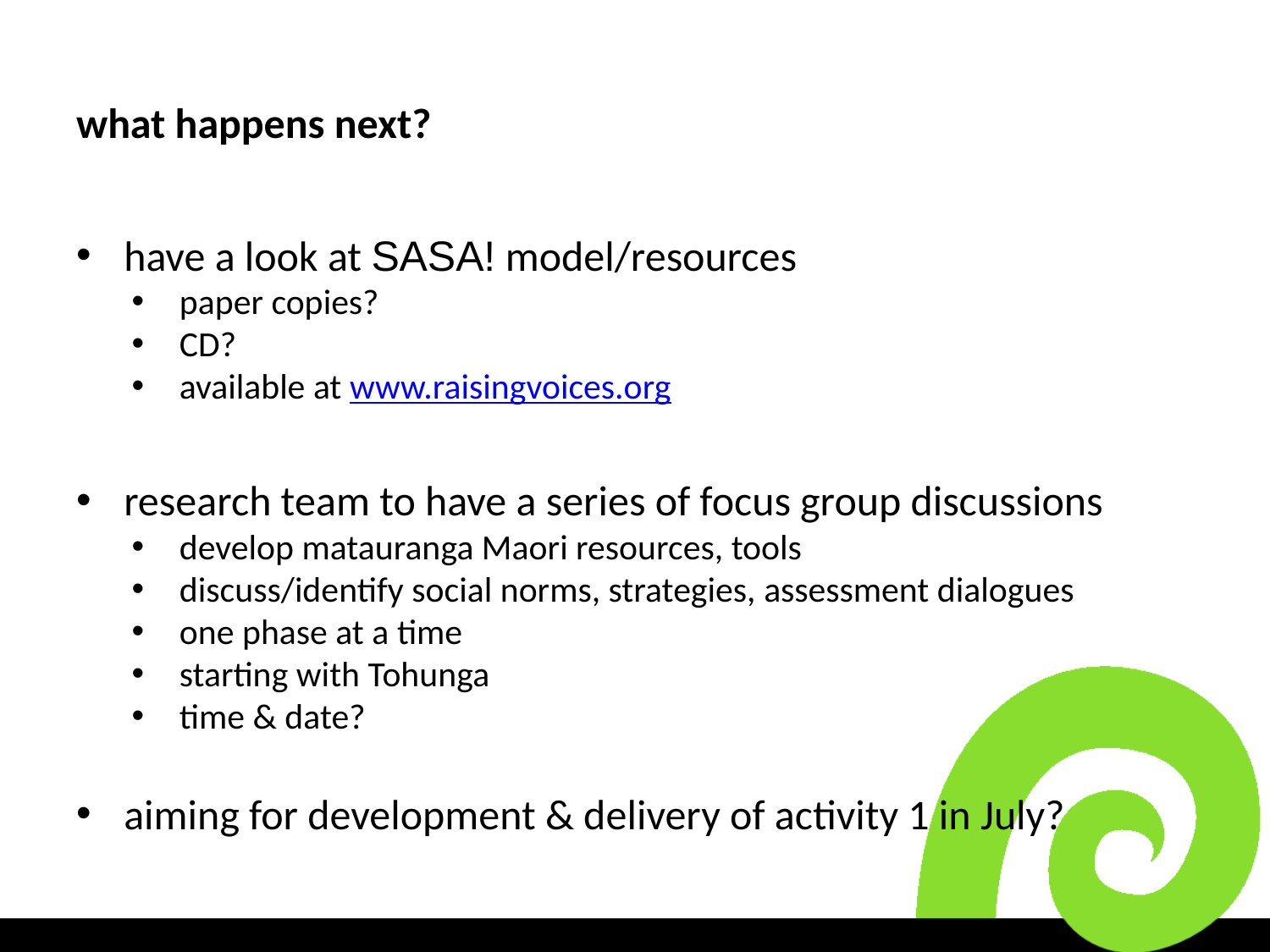

# what happens next?
have a look at SASA! model/resources
paper copies?
CD?
available at www.raisingvoices.org

research team to have a series of focus group discussions
develop matauranga Maori resources, tools
discuss/identify social norms, strategies, assessment dialogues
one phase at a time
starting with Tohunga
time & date?

aiming for development & delivery of activity 1 in July?